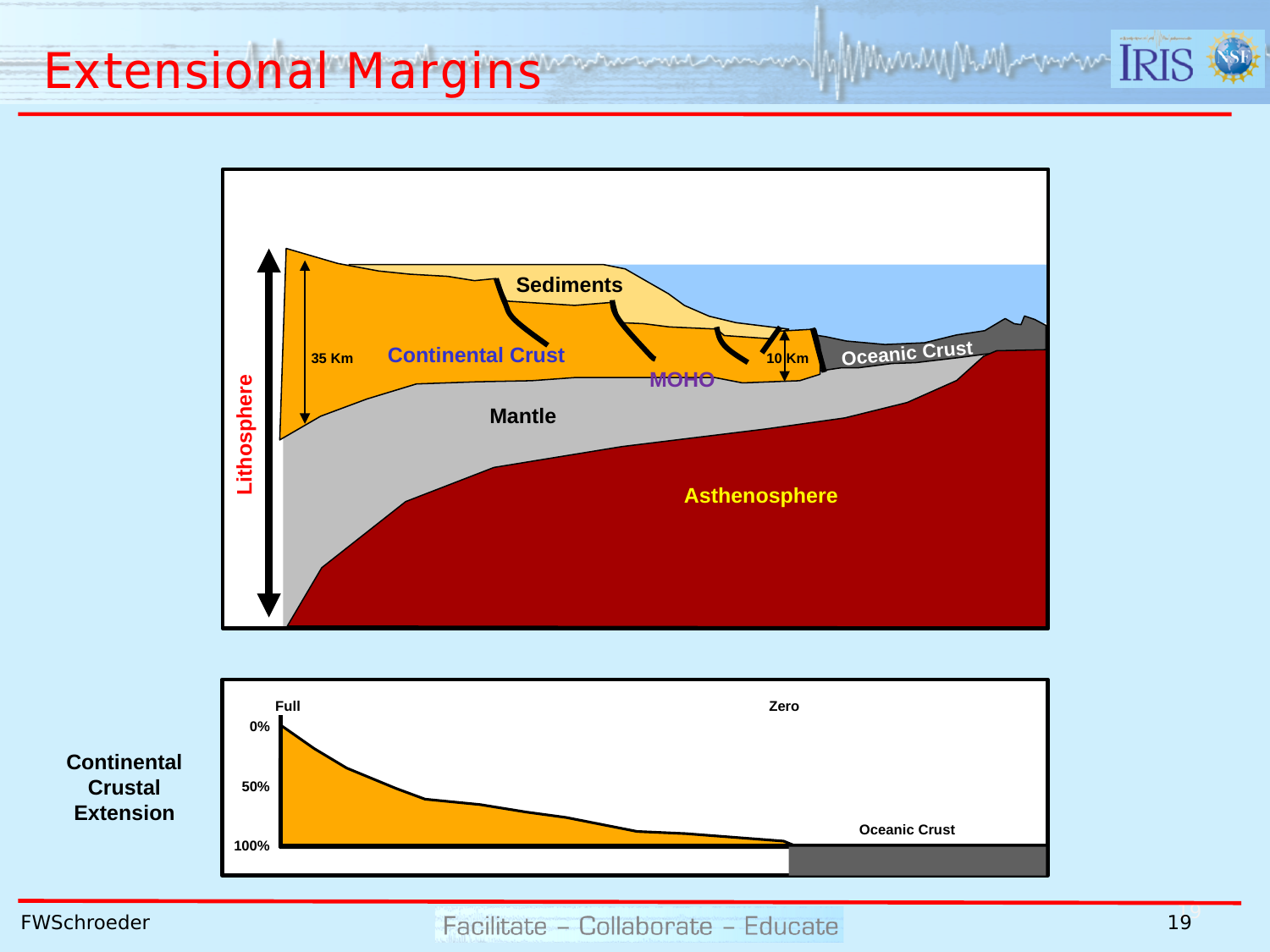

# Extensional Margins

Sediments

Oceanic Crust
Continental Crust

MOHO
Mantle
Lithosphere
Asthenosphere
10 Km
35 Km

Full
Zero
0%

Continental Crustal
Extension
50%
100%
Oceanic Crust